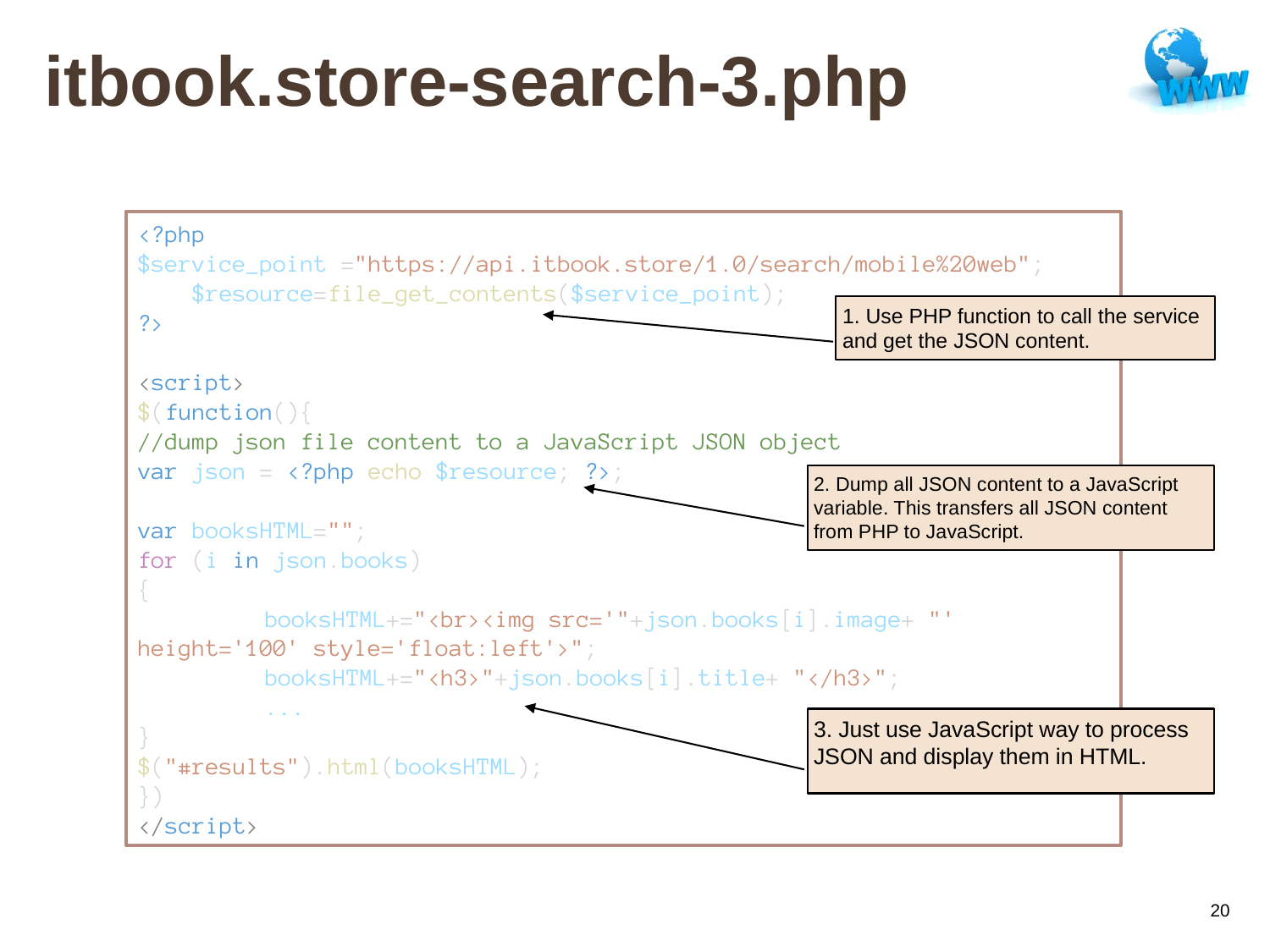

# itbook.store-search-3.php
<?php
$service_point ="https://api.itbook.store/1.0/search/mobile%20web";
    $resource=file_get_contents($service_point);
?>
<script>
$(function(){
//dump json file content to a JavaScript JSON object
var json = <?php echo $resource; ?>;
var booksHTML="";
for (i in json.books)
{
	booksHTML+="<br><img src='"+json.books[i].image+ "' height='100' style='float:left'>";
	booksHTML+="<h3>"+json.books[i].title+ "</h3>";
	...
}
$("#results").html(booksHTML);
})
</script>
1. Use PHP function to call the service and get the JSON content.
2. Dump all JSON content to a JavaScript variable. This transfers all JSON content from PHP to JavaScript.
3. Just use JavaScript way to process JSON and display them in HTML.
20